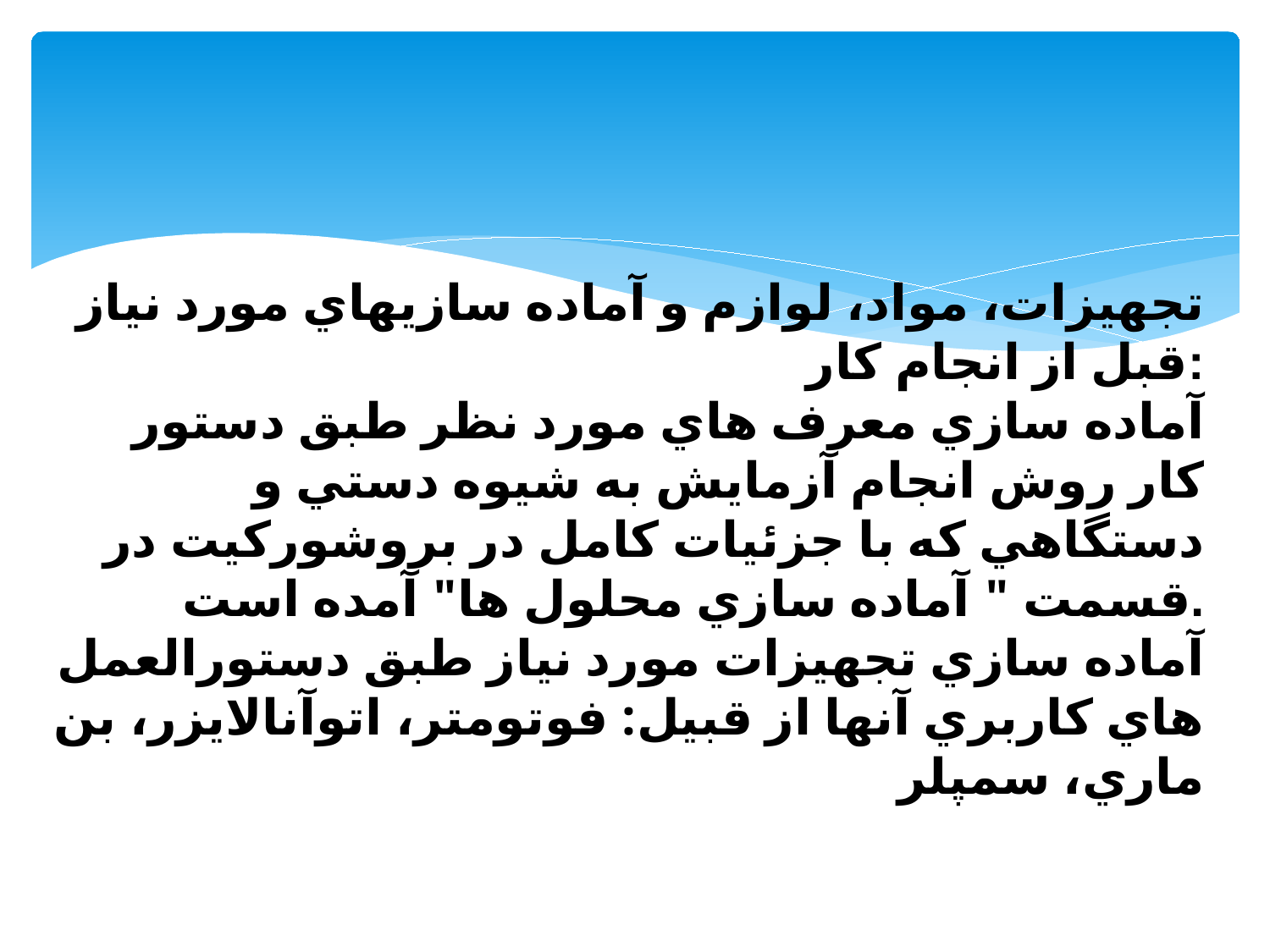

تجهيزات، مواد، لوازم و آماده سازيهاي مورد نياز قبل از انجام كار:
آماده سازي معرف هاي مورد نظر طبق دستور كار روش انجام آزمايش به شيوه دستي و دستگاهي كه با جزئيات كامل در بروشوركيت در قسمت " آماده سازي محلول ها" آمده است.
آماده سازي تجهيزات مورد نياز طبق دستورالعمل هاي كاربري آنها از قبيل: فوتومتر، اتوآنالايزر، بن ماري، سمپلر